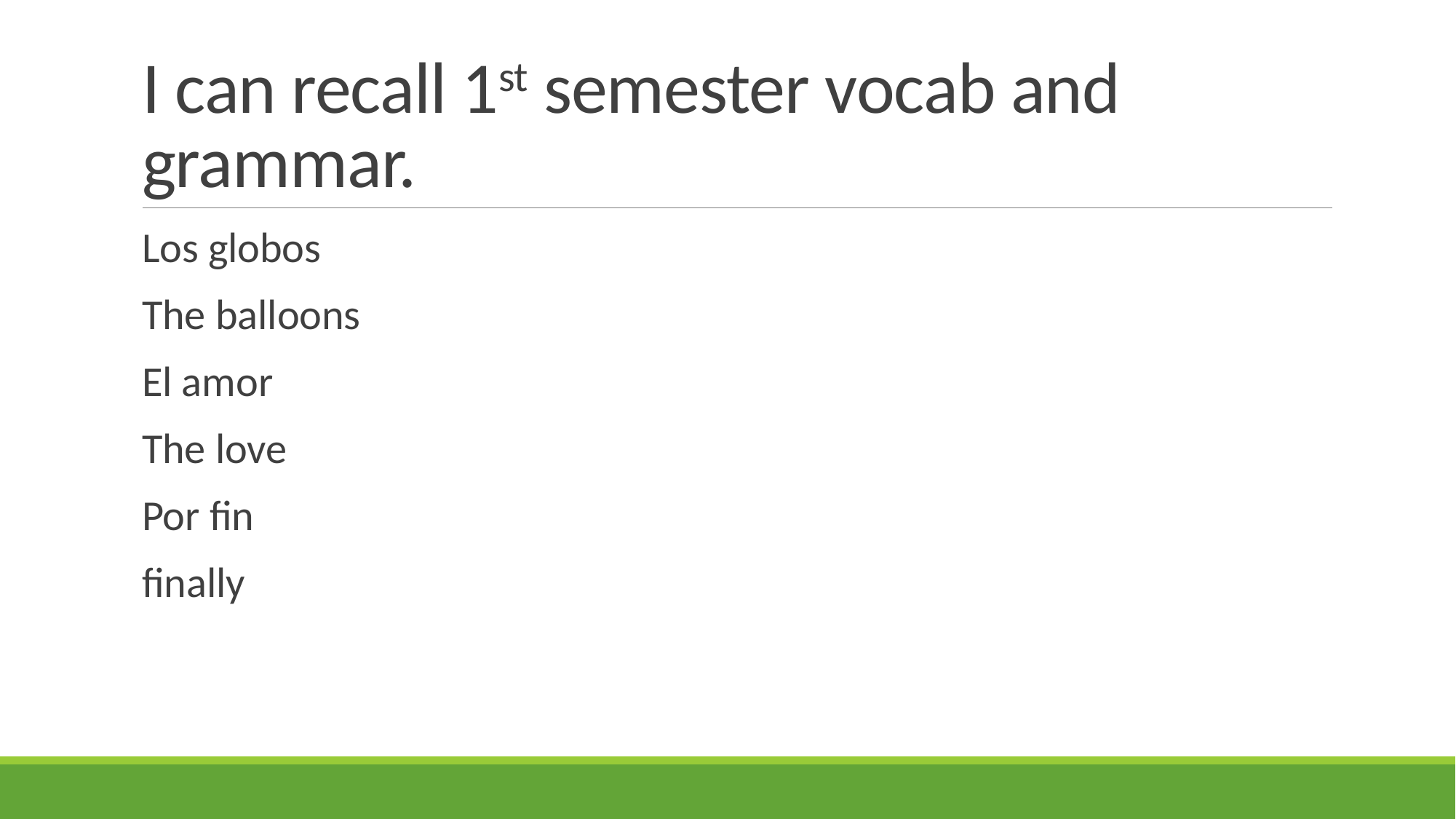

# I can recall 1st semester vocab and grammar.
Los globos
The balloons
El amor
The love
Por fin
finally